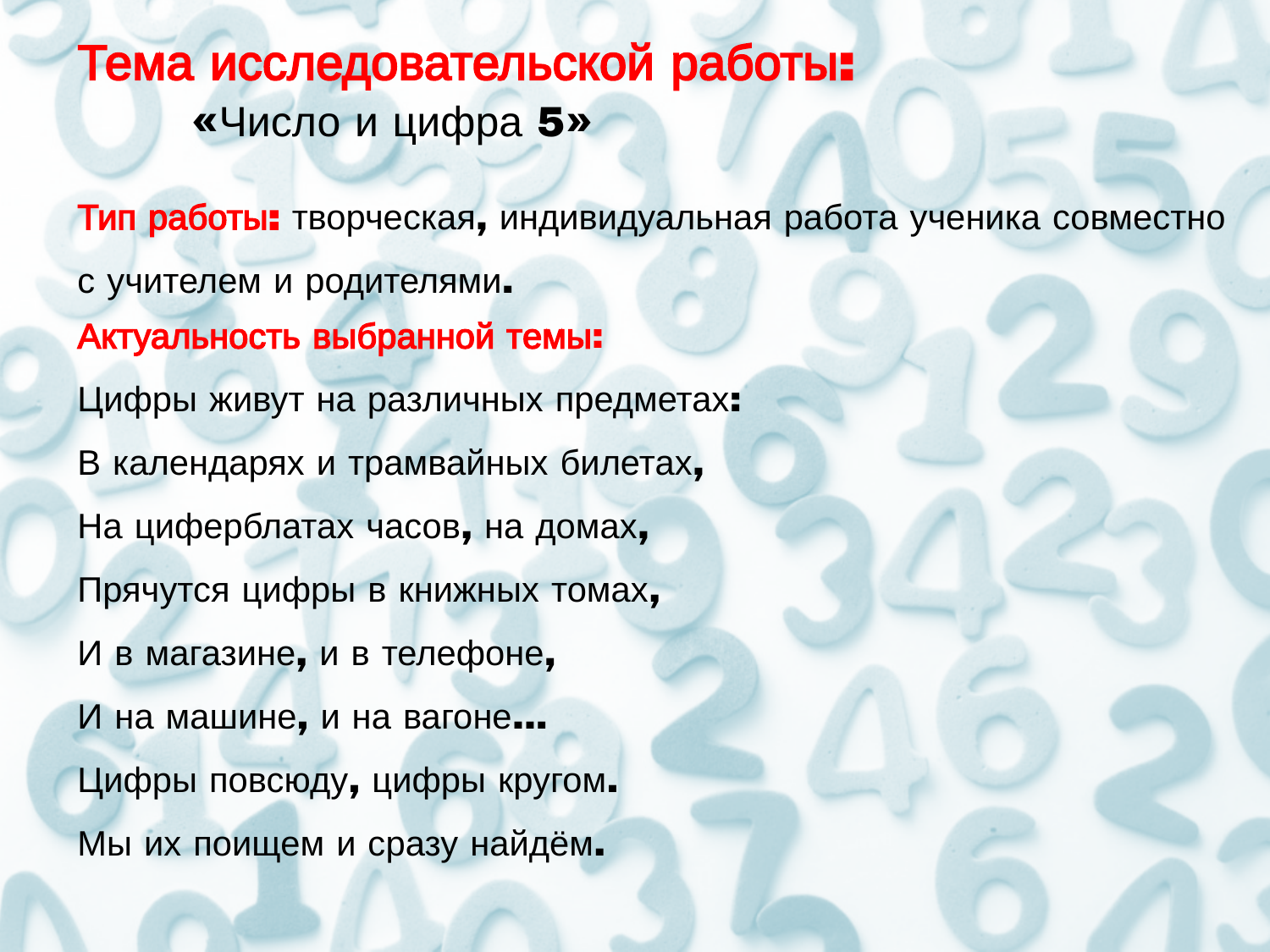

Тема исследовательской работы:

        «Число и цифра 5»

Тип работы: творческая, индивидуальная работа ученика совместно с учителем и родителями.

Актуальность выбранной темы:
Цифры живут на различных предметах:
В календарях и трамвайных билетах,
На циферблатах часов, на домах,
Прячутся цифры в книжных томах,
И в магазине, и в телефоне,
И на машине, и на вагоне...
Цифры повсюду, цифры кругом.
Мы их поищем и сразу найдём.